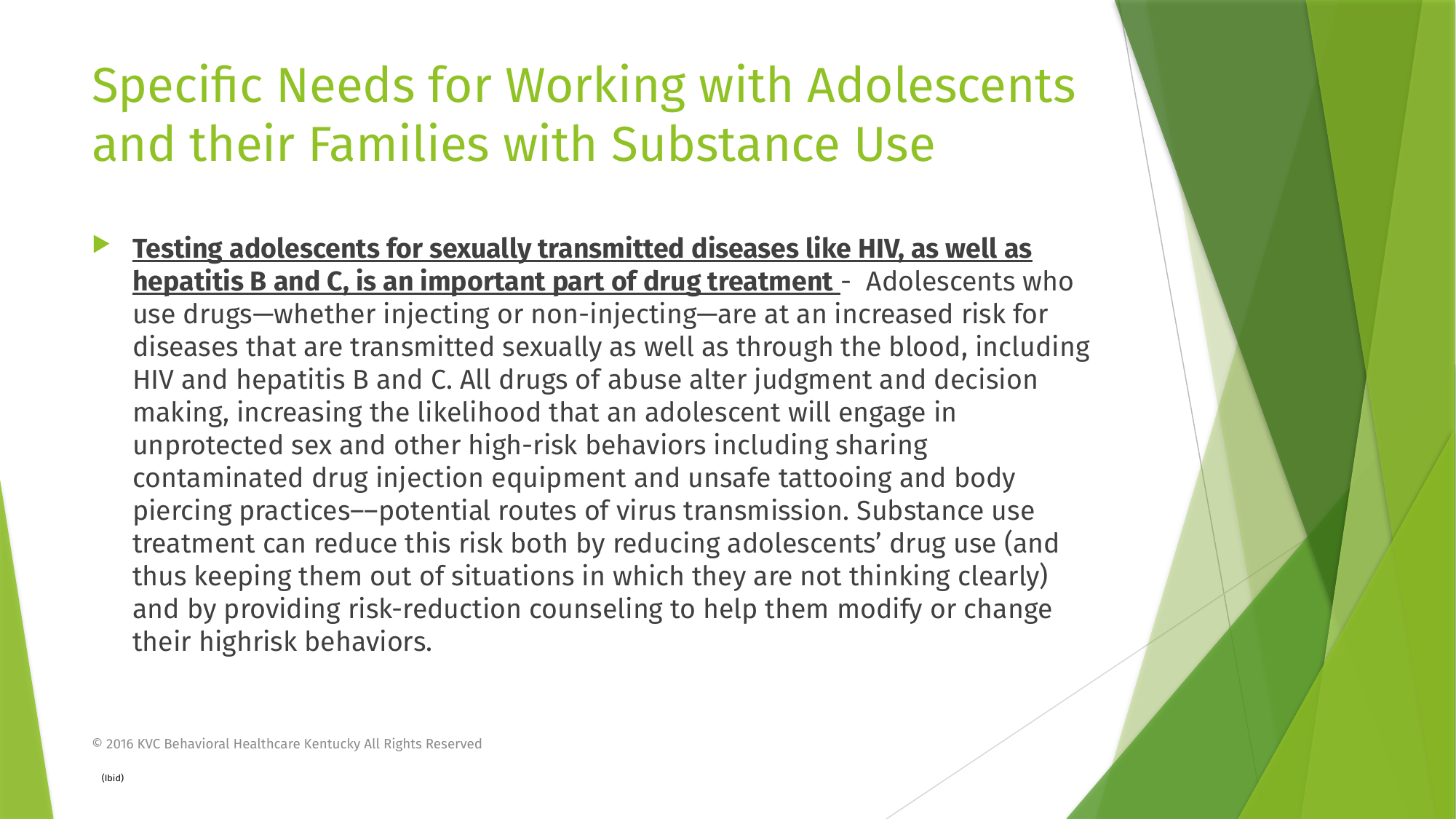

# Specific Needs for Working with Adolescents and their Families with Substance Use
Testing adolescents for sexually transmitted diseases like HIV, as well as hepatitis B and C, is an important part of drug treatment -  Adolescents who use drugs—whether injecting or non-injecting—are at an increased risk for diseases that are transmitted sexually as well as through the blood, including HIV and hepatitis B and C. All drugs of abuse alter judgment and decision making, increasing the likelihood that an adolescent will engage in unprotected sex and other high-risk behaviors including sharing contaminated drug injection equipment and unsafe tattooing and body piercing practices––potential routes of virus transmission. Substance use treatment can reduce this risk both by reducing adolescents’ drug use (and thus keeping them out of situations in which they are not thinking clearly) and by providing risk-reduction counseling to help them modify or change their highrisk behaviors.
© 2016 KVC Behavioral Healthcare Kentucky All Rights Reserved
(Ibid)